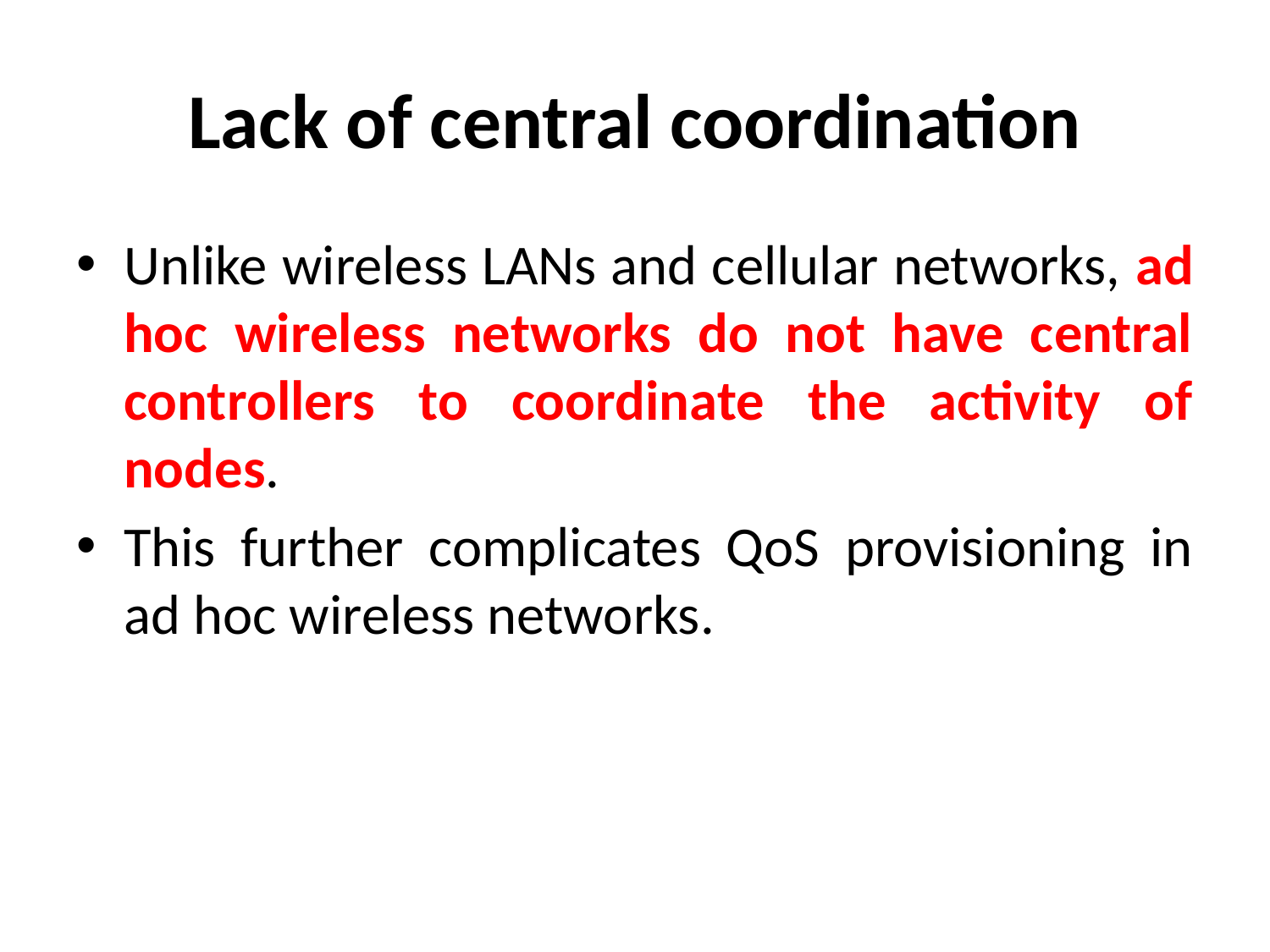

# Lack of central coordination
Unlike wireless LANs and cellular networks, ad hoc wireless networks do not have central controllers to coordinate the activity of nodes.
This further complicates QoS provisioning in ad hoc wireless networks.